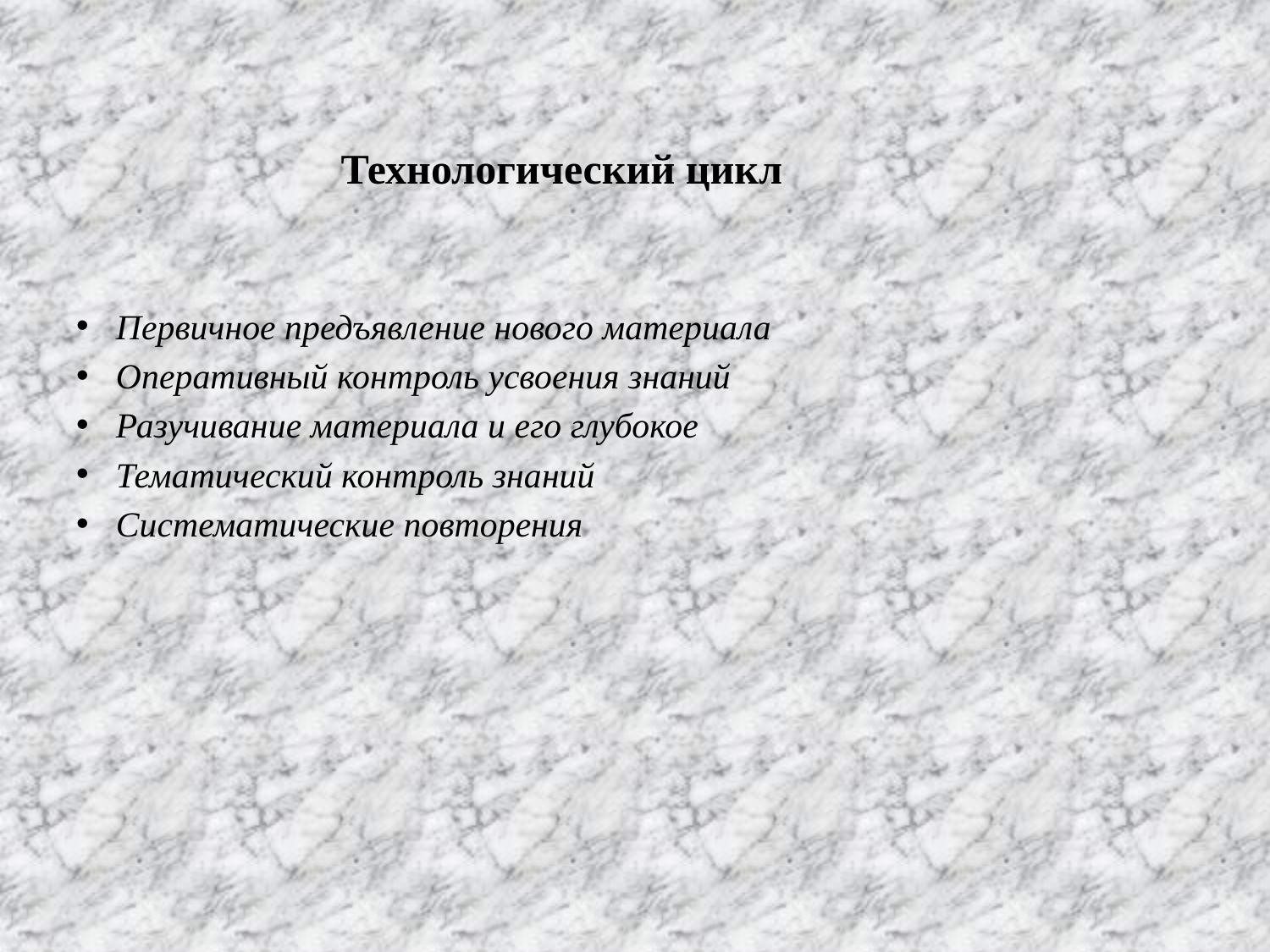

# Технологический цикл

Первичное предъявление нового материала
Оперативный контроль усвоения знаний
Разучивание материала и его глубокое
Тематический контроль знаний
Систематические повторения